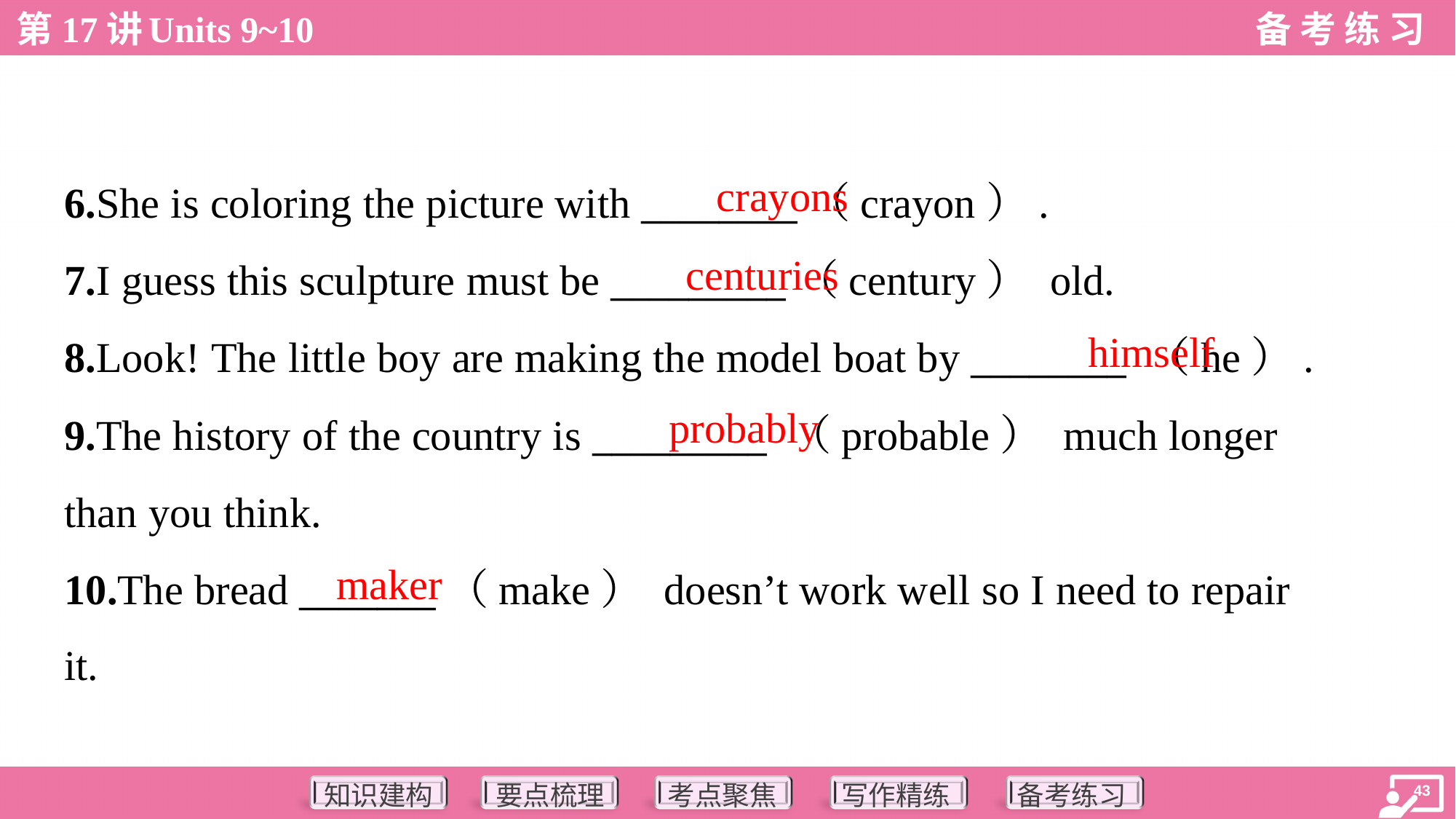

crayons
6.She is coloring the picture with ________（crayon）.
7.I guess this sculpture must be _________（century） old.
8.Look! The little boy are making the model boat by ________ （he）.
9.The history of the country is _________ （probable） much longer
than you think.
10.The bread _______（make） doesn’t work well so I need to repair
it.
centuries
himself
probably
maker